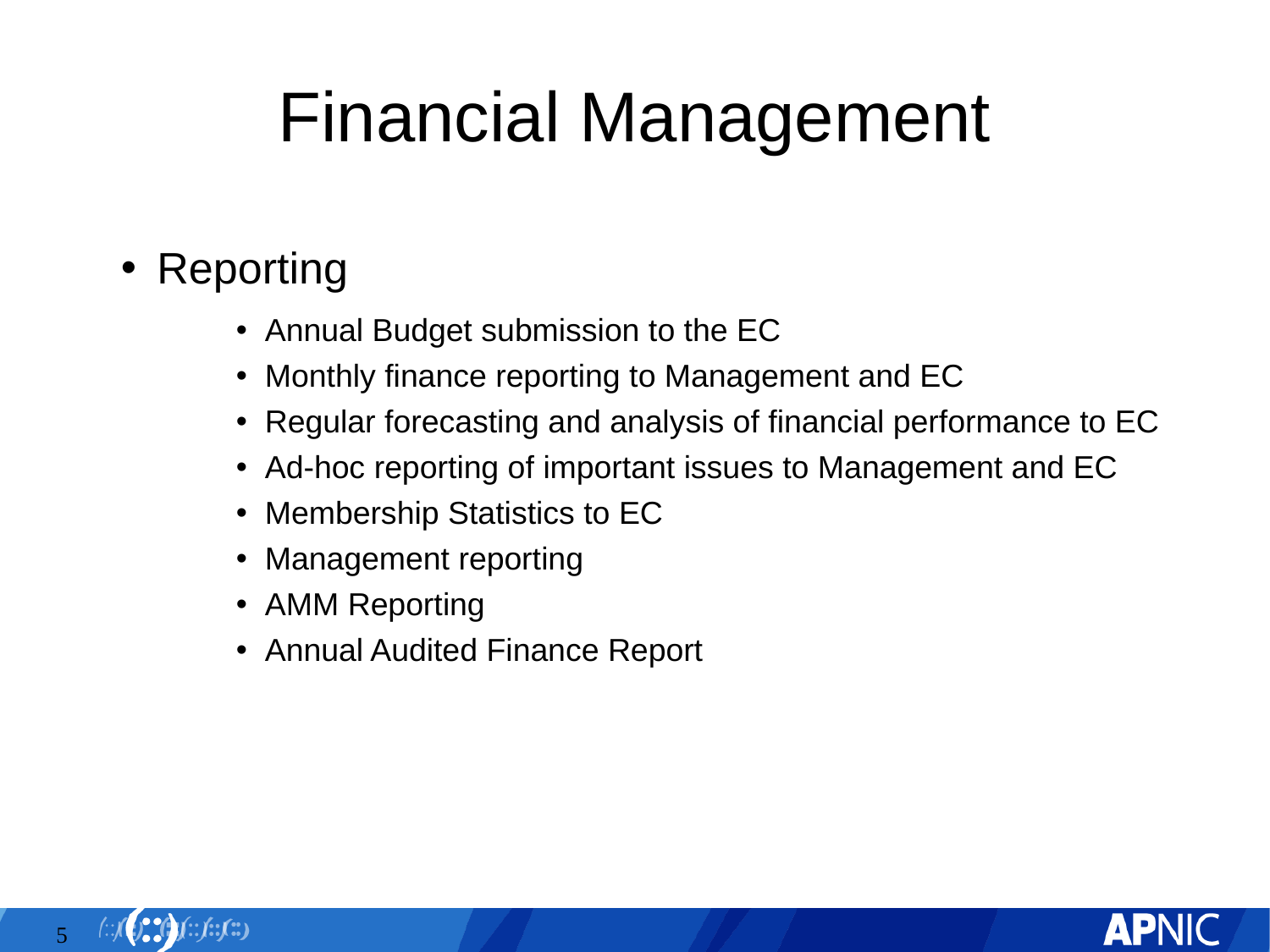

# Financial Management

Reporting
Annual Budget submission to the EC
Monthly finance reporting to Management and EC
Regular forecasting and analysis of financial performance to EC
Ad-hoc reporting of important issues to Management and EC
Membership Statistics to EC
Management reporting
AMM Reporting
Annual Audited Finance Report

5